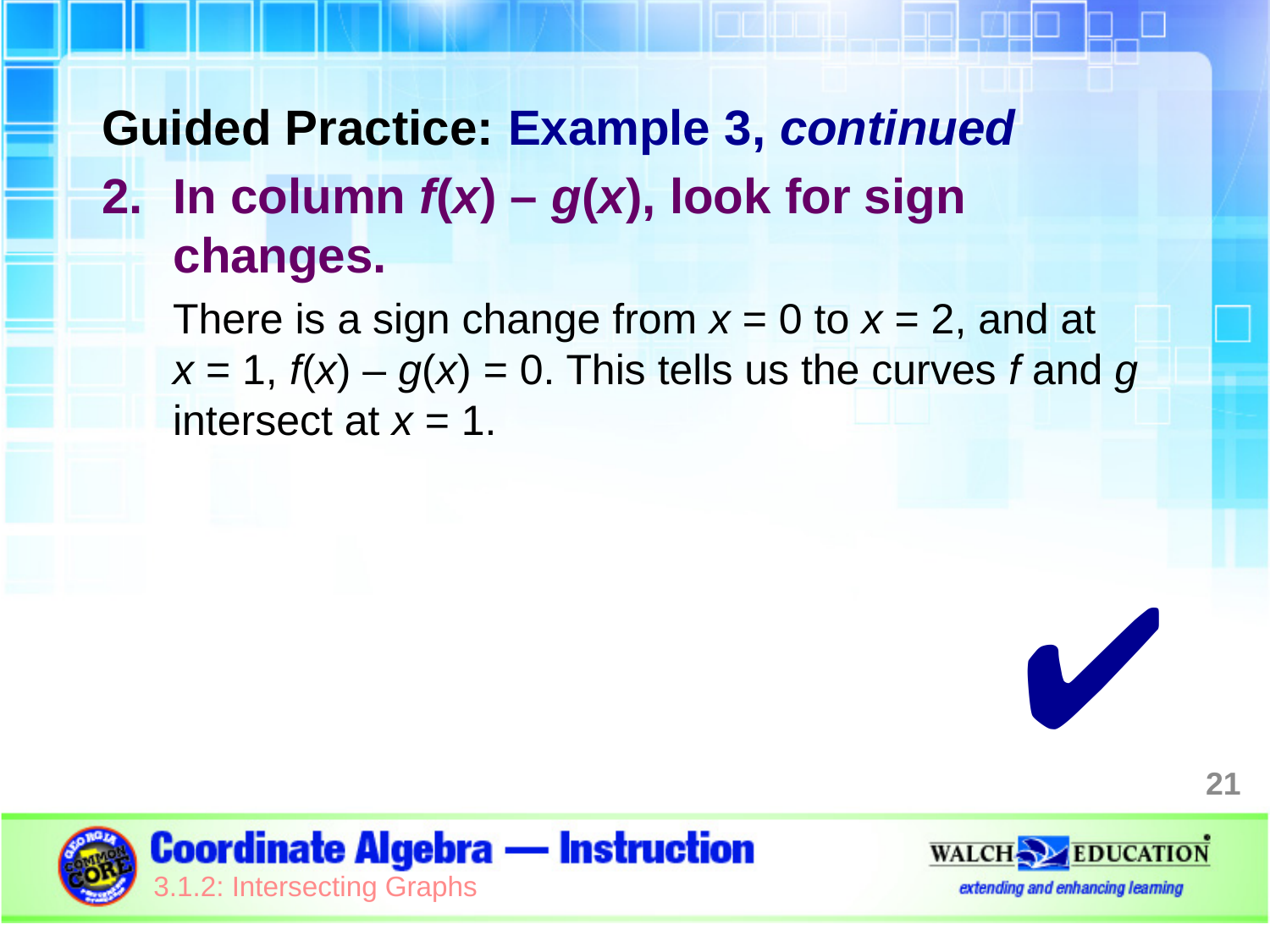

Guided Practice: Example 3, continued
In column f(x) – g(x), look for sign changes.
There is a sign change from x = 0 to x = 2, and at
x = 1, f(x) – g(x) = 0. This tells us the curves f and g intersect at x = 1.

✔
21
3.1.2: Intersecting Graphs